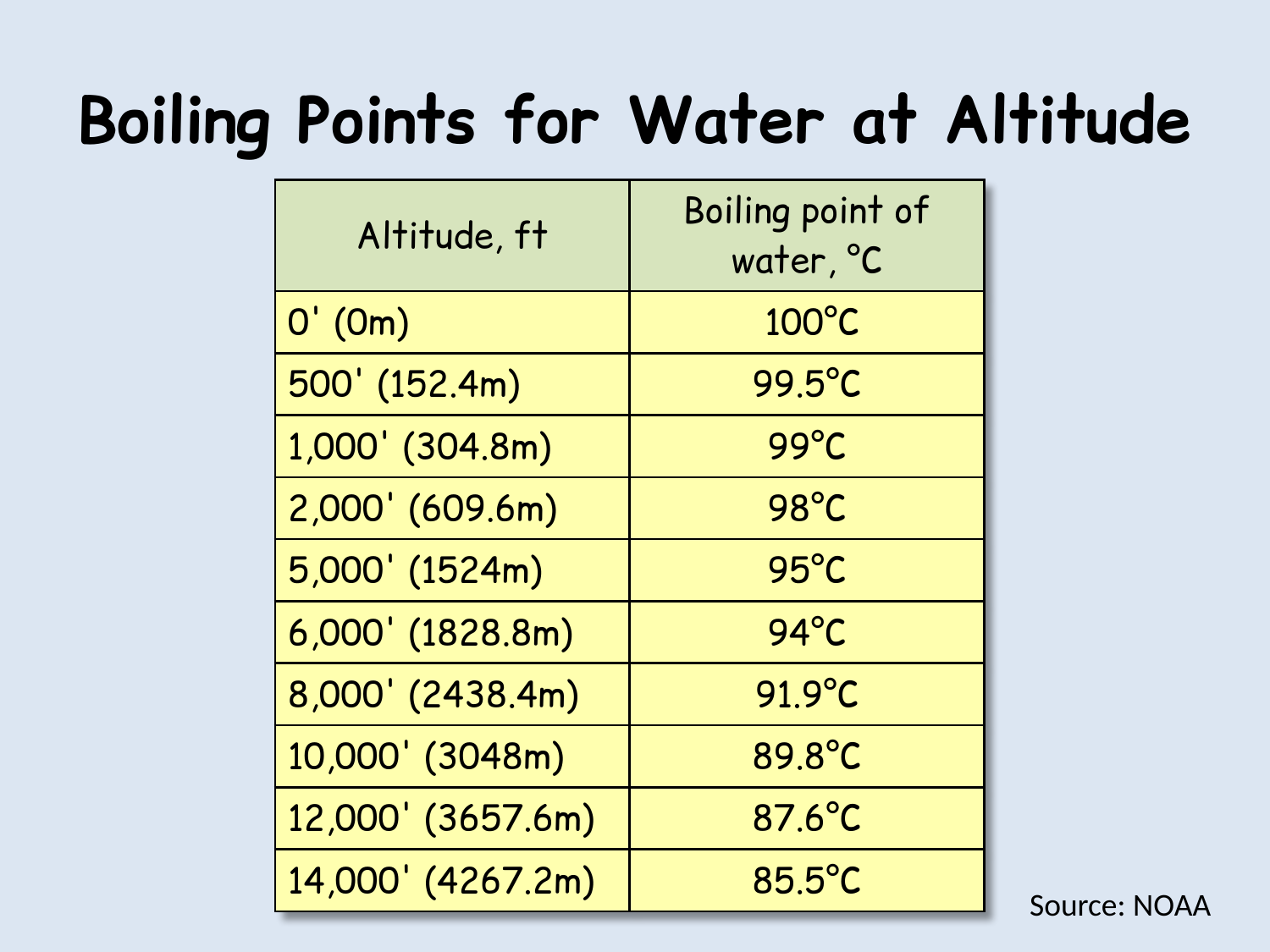

# Boiling Points for Water at Altitude
| Altitude, ft | Boiling point of water, °C |
| --- | --- |
| 0' (0m) | 100°C |
| 500' (152.4m) | 99.5°C |
| 1,000' (304.8m) | 99°C |
| 2,000' (609.6m) | 98°C |
| 5,000' (1524m) | 95°C |
| 6,000' (1828.8m) | 94°C |
| 8,000' (2438.4m) | 91.9°C |
| 10,000' (3048m) | 89.8°C |
| 12,000' (3657.6m) | 87.6°C |
| 14,000' (4267.2m) | 85.5°C |
Source: NOAA